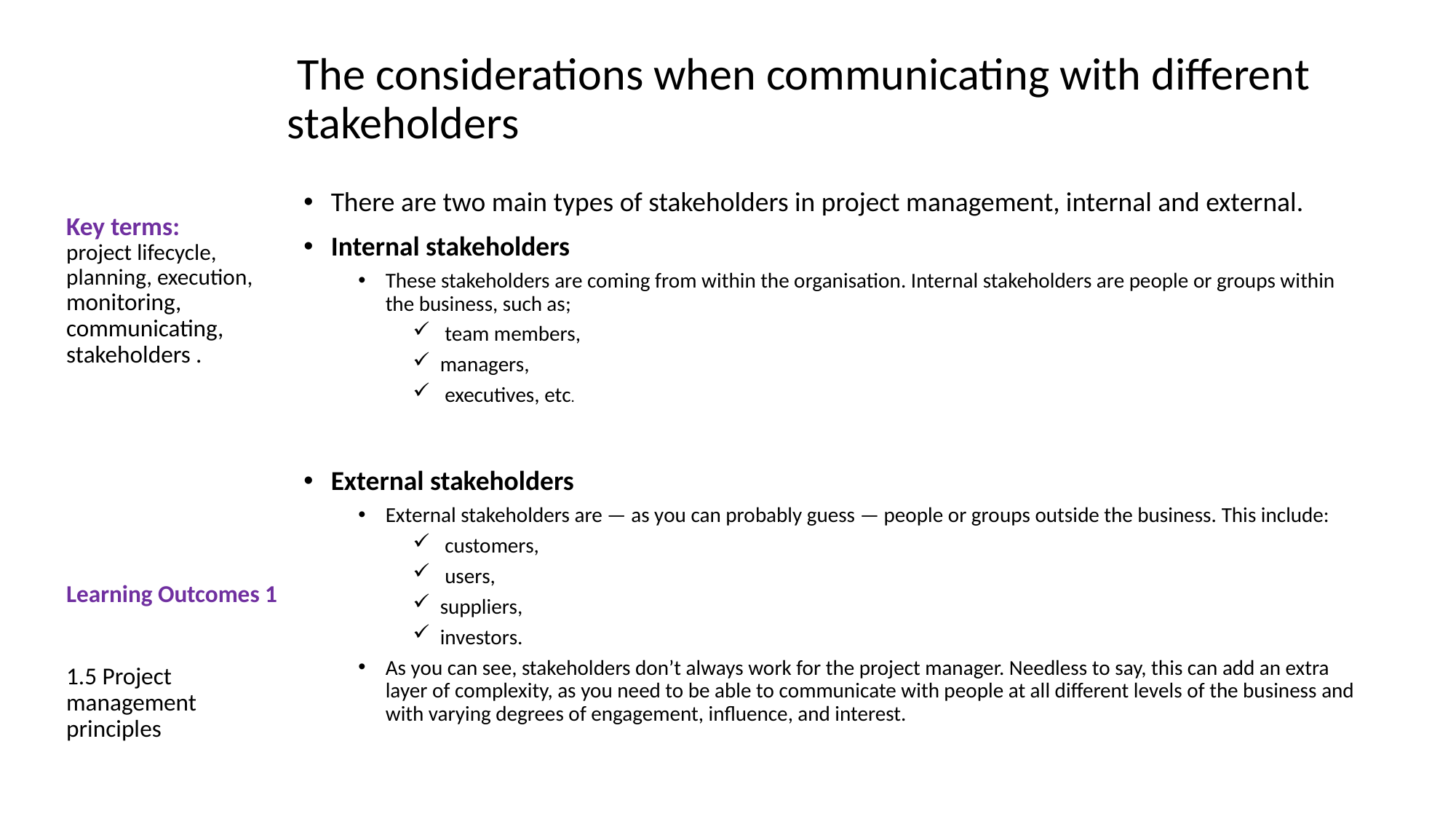

# The considerations when communicating with different stakeholders

Key terms:
project lifecycle, planning, execution, monitoring, communicating, stakeholders .

Learning Outcomes 1

1.5 Project management principles

There are two main types of stakeholders in project management, internal and external.
Internal stakeholders
These stakeholders are coming from within the organisation. Internal stakeholders are people or groups within the business, such as;
 team members,
managers,
 executives, etc.

External stakeholders
External stakeholders are — as you can probably guess — people or groups outside the business. This include:
 customers,
 users,
suppliers,
investors.
As you can see, stakeholders don’t always work for the project manager. Needless to say, this can add an extra layer of complexity, as you need to be able to communicate with people at all different levels of the business and with varying degrees of engagement, influence, and interest.